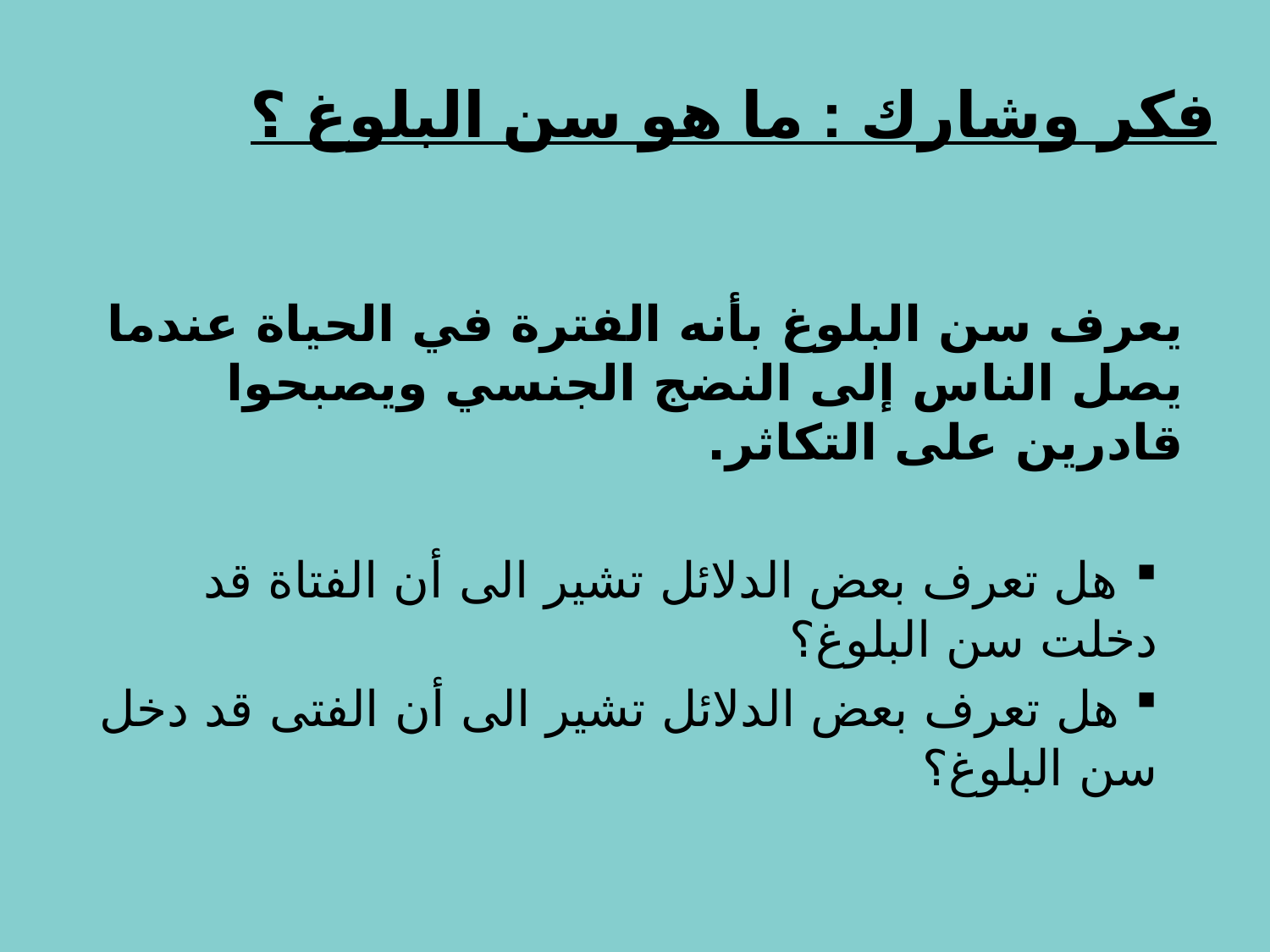

# فكر وشارك : ما هو سن البلوغ ؟
يعرف سن البلوغ بأنه الفترة في الحياة عندما يصل الناس إلى النضج الجنسي ويصبحوا قادرين على التكاثر.

 هل تعرف بعض الدلائل تشير الى أن الفتاة قد دخلت سن البلوغ؟
 هل تعرف بعض الدلائل تشير الى أن الفتى قد دخل سن البلوغ؟